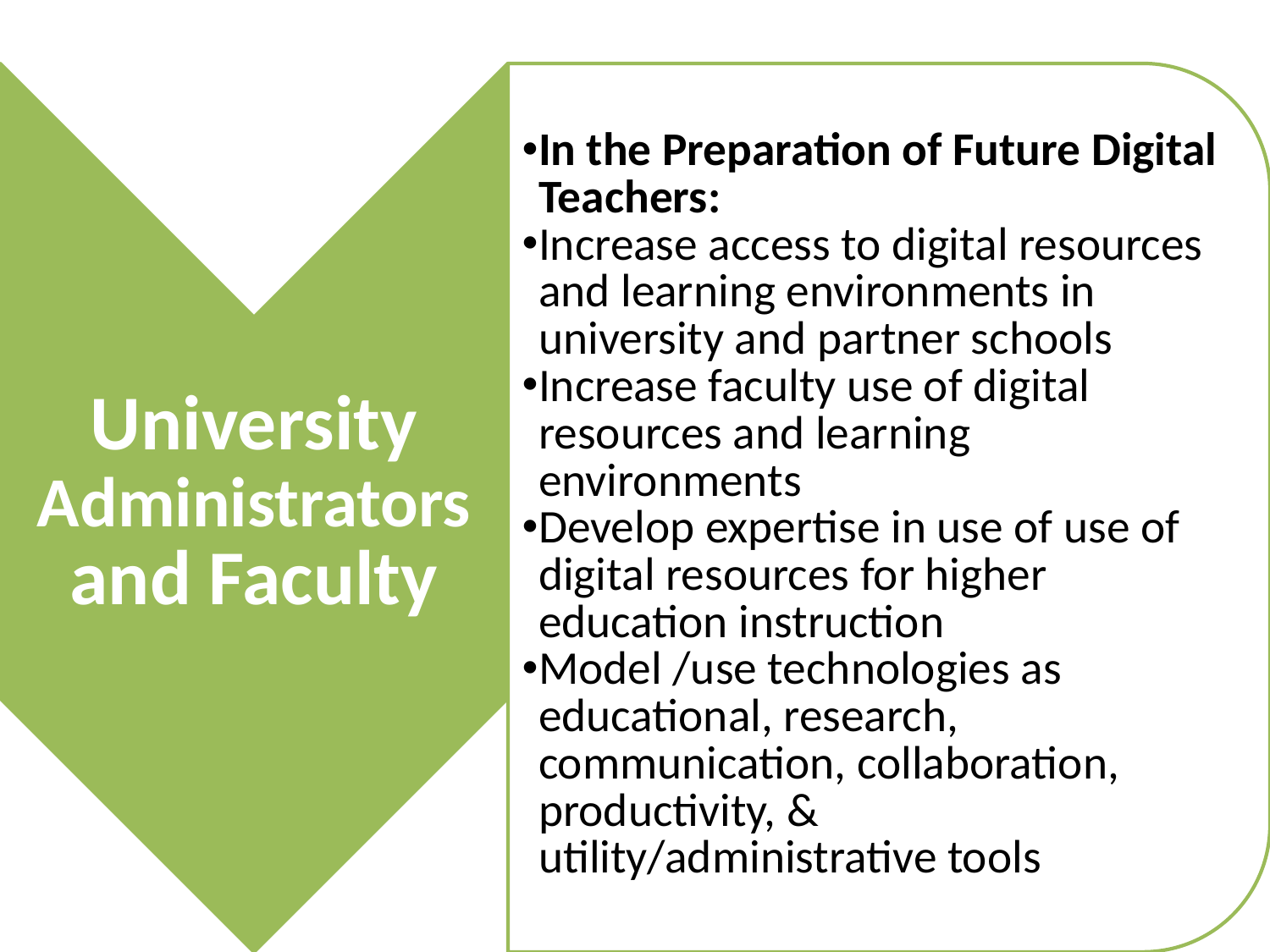

University Administrators and Faculty
In the Preparation of Future Digital Teachers:
Increase faculty use of digital  resources and learning environments
Model /use technologies as educational, research, communication, collaboration, productivity, & utility/administrative tools
Increase access to digital resources and learning environments in university and partner schools
Develop expertise in use of use of digital resources for higher education instruction